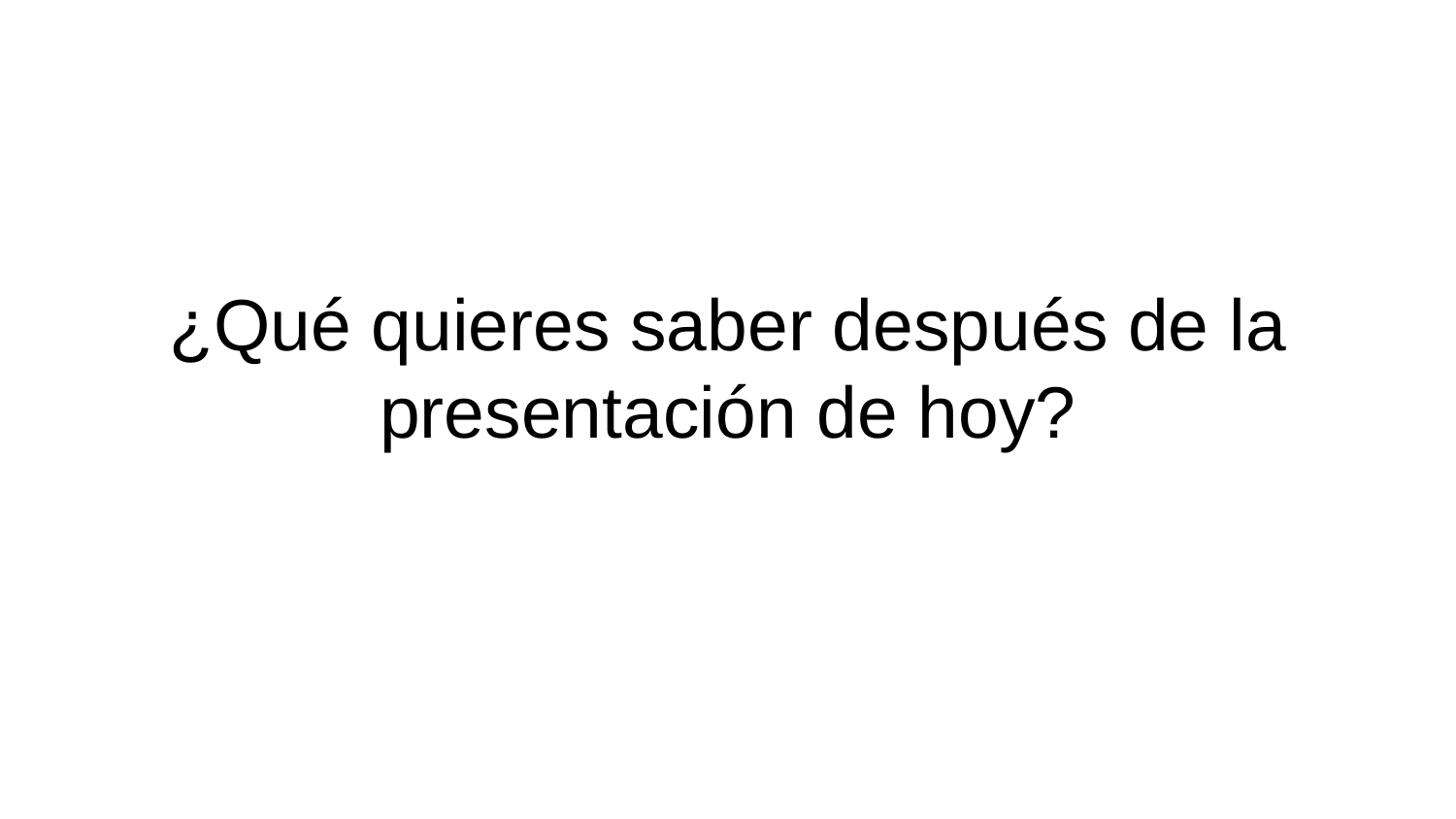

# ¿Qué quieres saber después de la presentación de hoy?